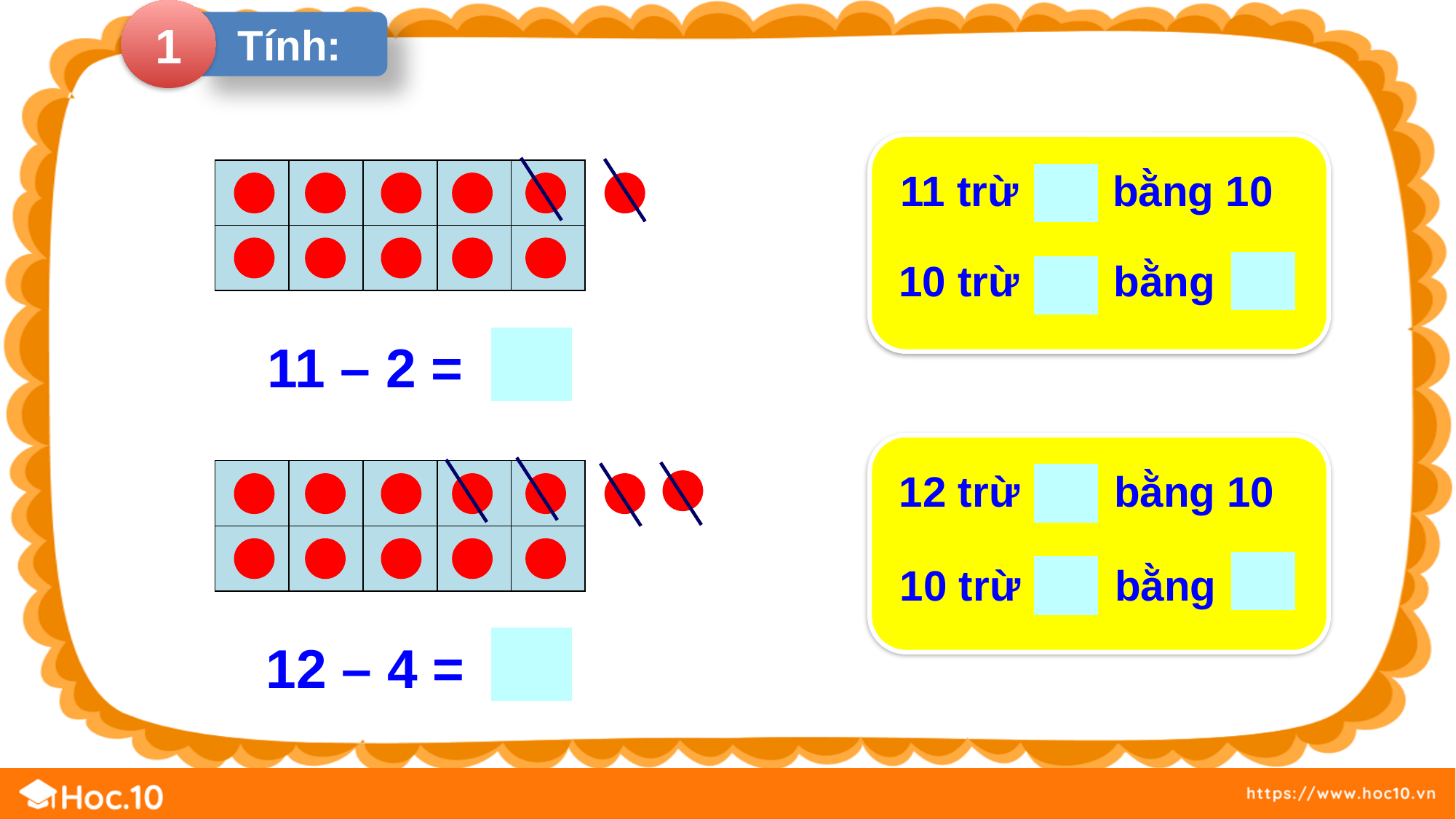

1
Tính:

11 trừ        bằng 10
|  |  |  |  |  |
| --- | --- | --- | --- | --- |
|  |  |  |  |  |

10 trừ        bằng
11 – 2 =

12 trừ        bằng 10
|  |  |  |  |  |
| --- | --- | --- | --- | --- |
|  |  |  |  |  |

10 trừ        bằng
12 – 4 =